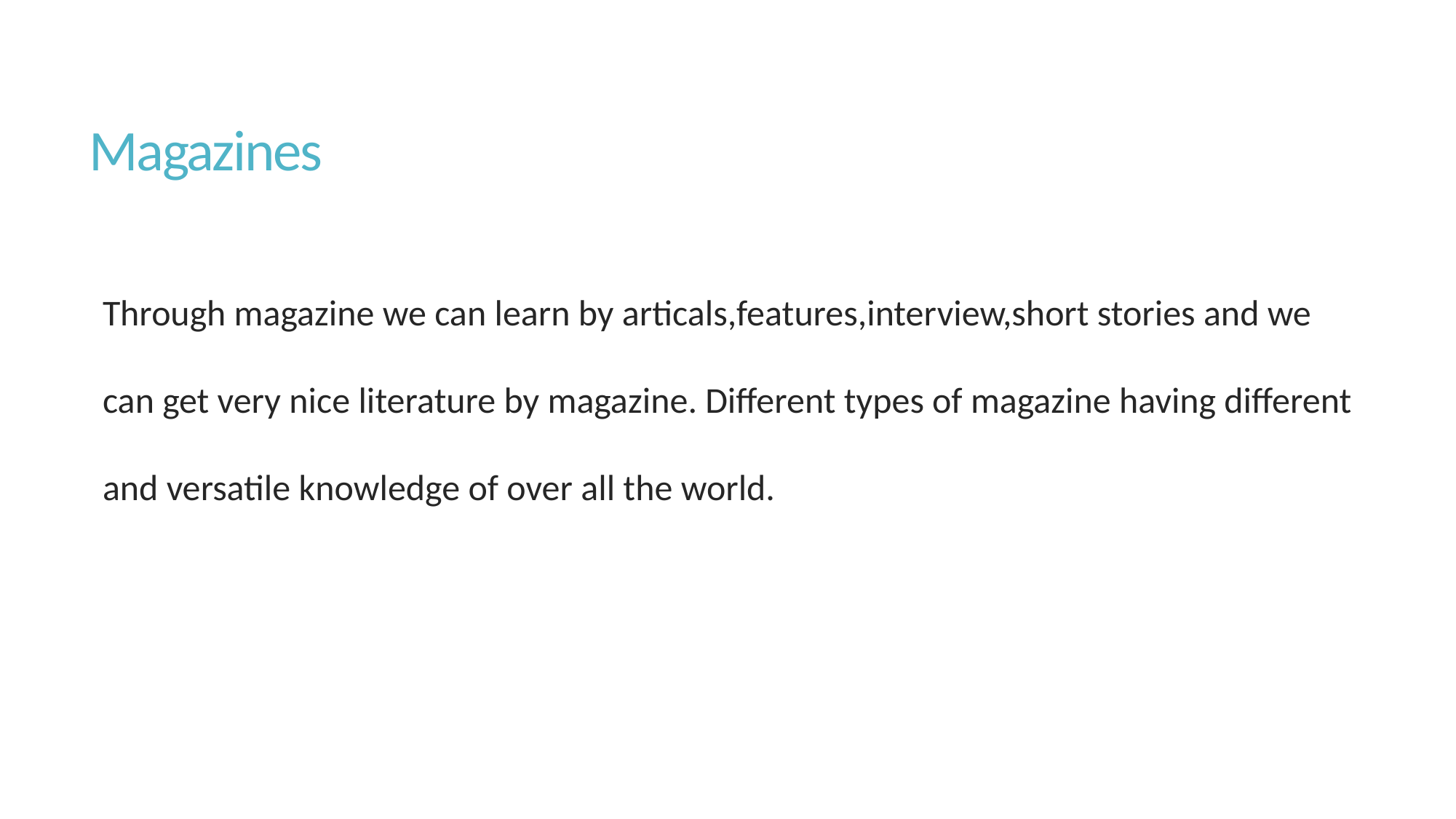

# Magazines
Through magazine we can learn by articals,features,interview,short stories and we can get very nice literature by magazine. Different types of magazine having different and versatile knowledge of over all the world.